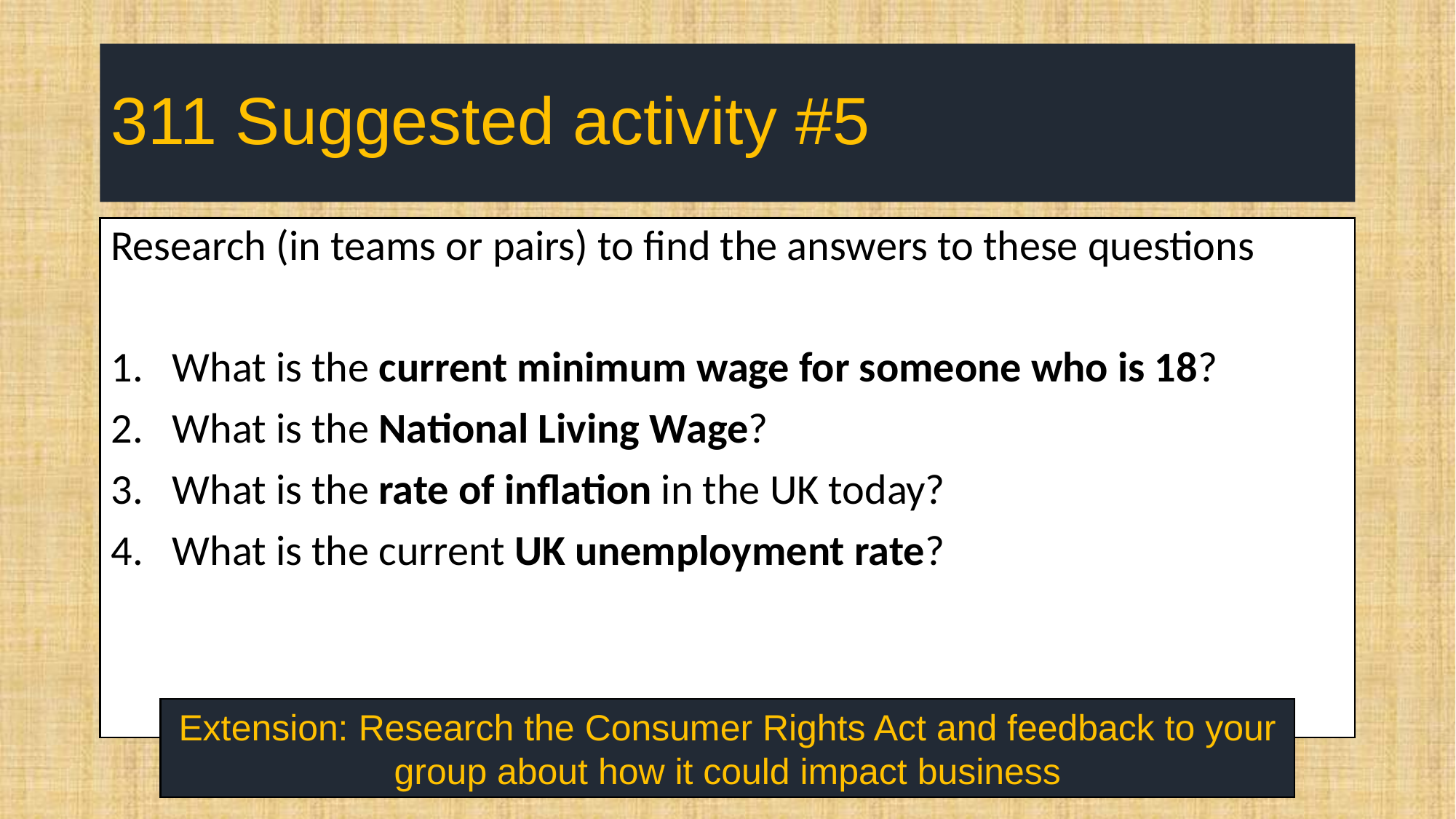

# 311 Suggested activity #5
Research (in teams or pairs) to find the answers to these questions

What is the current minimum wage for someone who is 18?
What is the National Living Wage?
What is the rate of inflation in the UK today?
What is the current UK unemployment rate?

Extension: Research the Consumer Rights Act and feedback to your group about how it could impact business